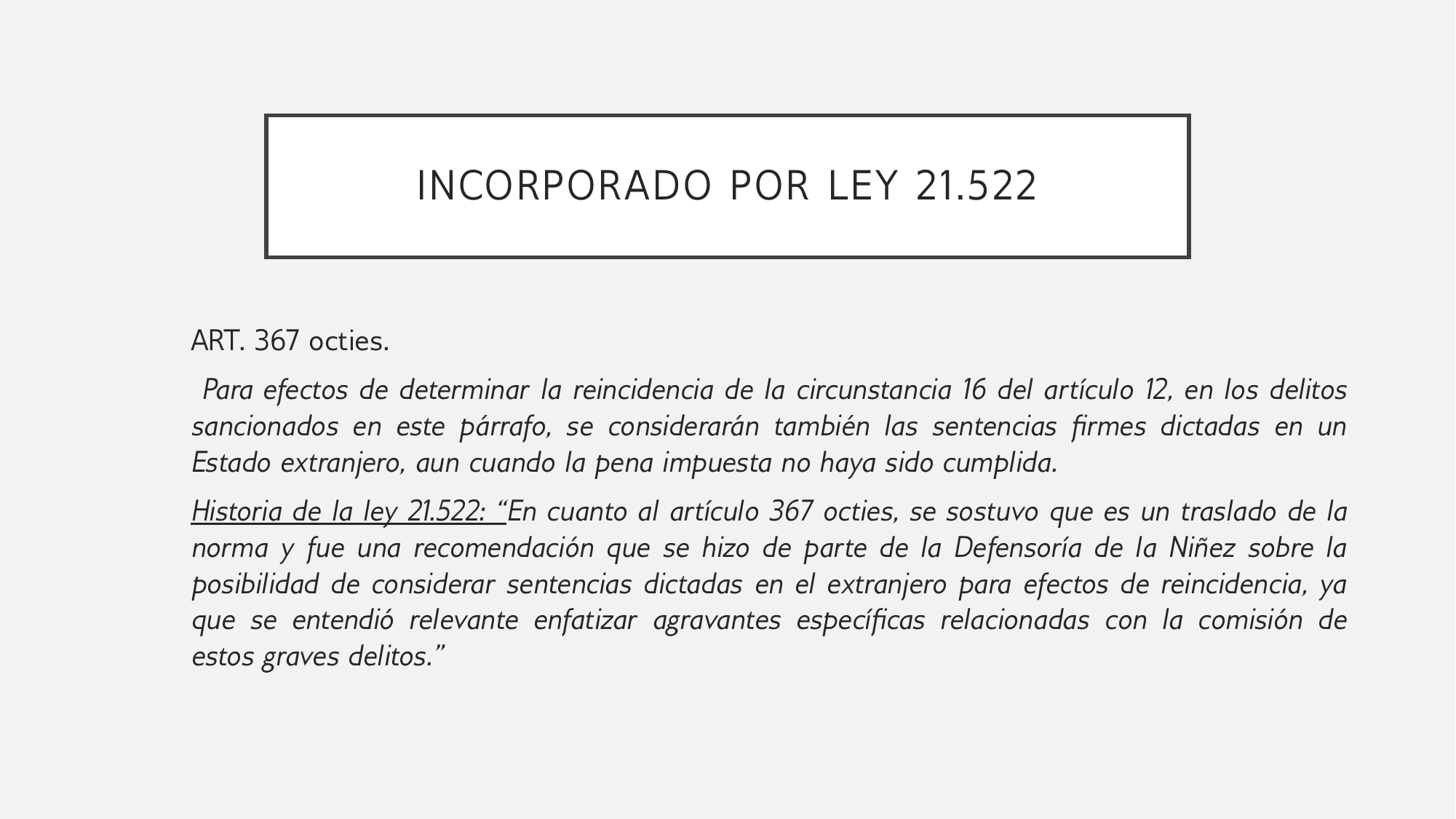

# INCORPORADO POR LEY 21.522
ART. 367 octies.
 Para efectos de determinar la reincidencia de la circunstancia 16 del artículo 12, en los delitos sancionados en este párrafo, se considerarán también las sentencias firmes dictadas en un Estado extranjero, aun cuando la pena impuesta no haya sido cumplida.
Historia de la ley 21.522: “En cuanto al artículo 367 octies, se sostuvo que es un traslado de la norma y fue una recomendación que se hizo de parte de la Defensoría de la Niñez sobre la posibilidad de considerar sentencias dictadas en el extranjero para efectos de reincidencia, ya que se entendió relevante enfatizar agravantes específicas relacionadas con la comisión de estos graves delitos.”